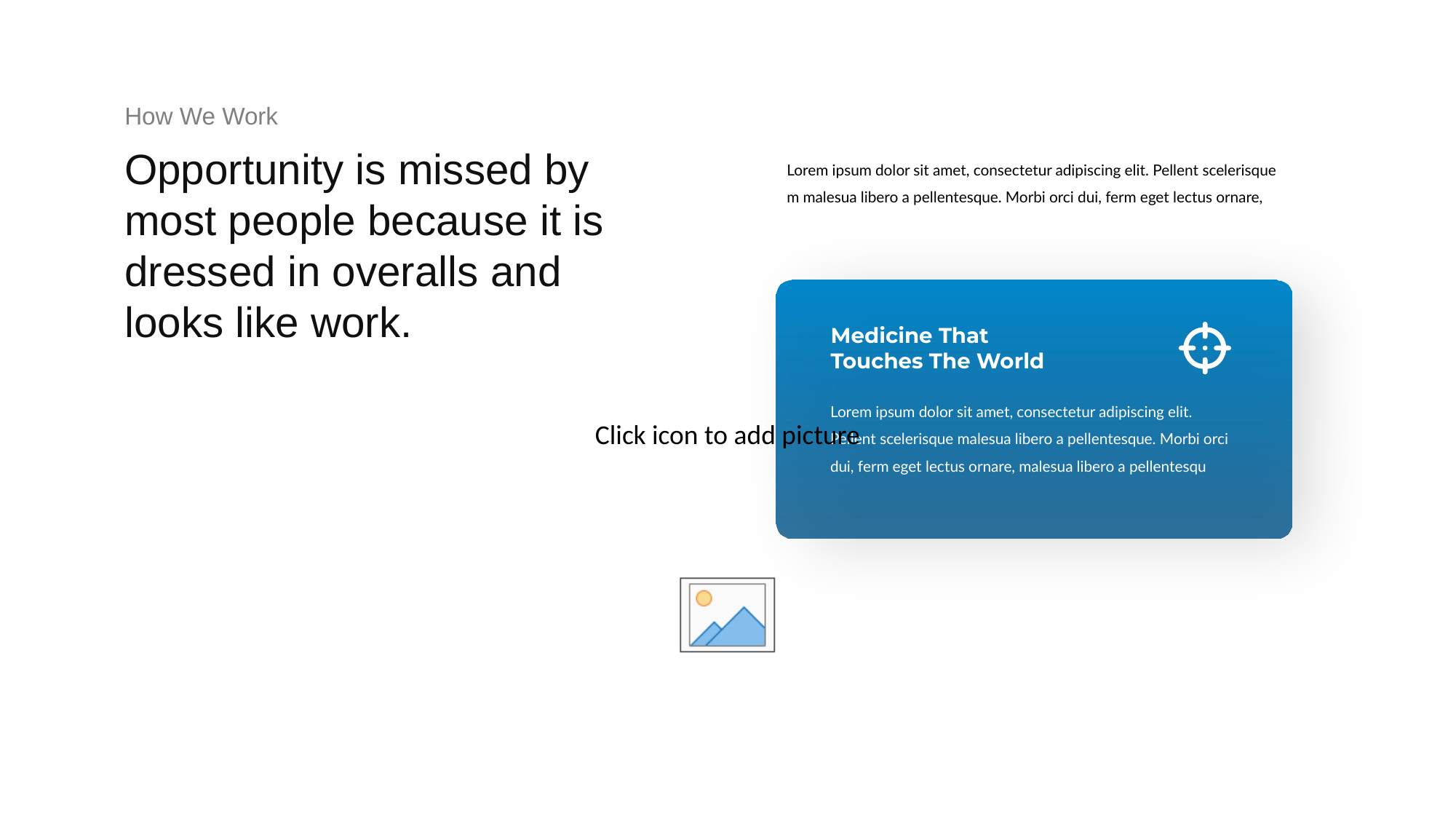

How We Work
Opportunity is missed by most people because it is dressed in overalls and looks like work.
Lorem ipsum dolor sit amet, consectetur adipiscing elit. Pellent scelerisque m malesua libero a pellentesque. Morbi orci dui, ferm eget lectus ornare,

Medicine That Touches The World

Lorem ipsum dolor sit amet, consectetur adipiscing elit. Pellent scelerisque malesua libero a pellentesque. Morbi orci dui, ferm eget lectus ornare, malesua libero a pellentesqu